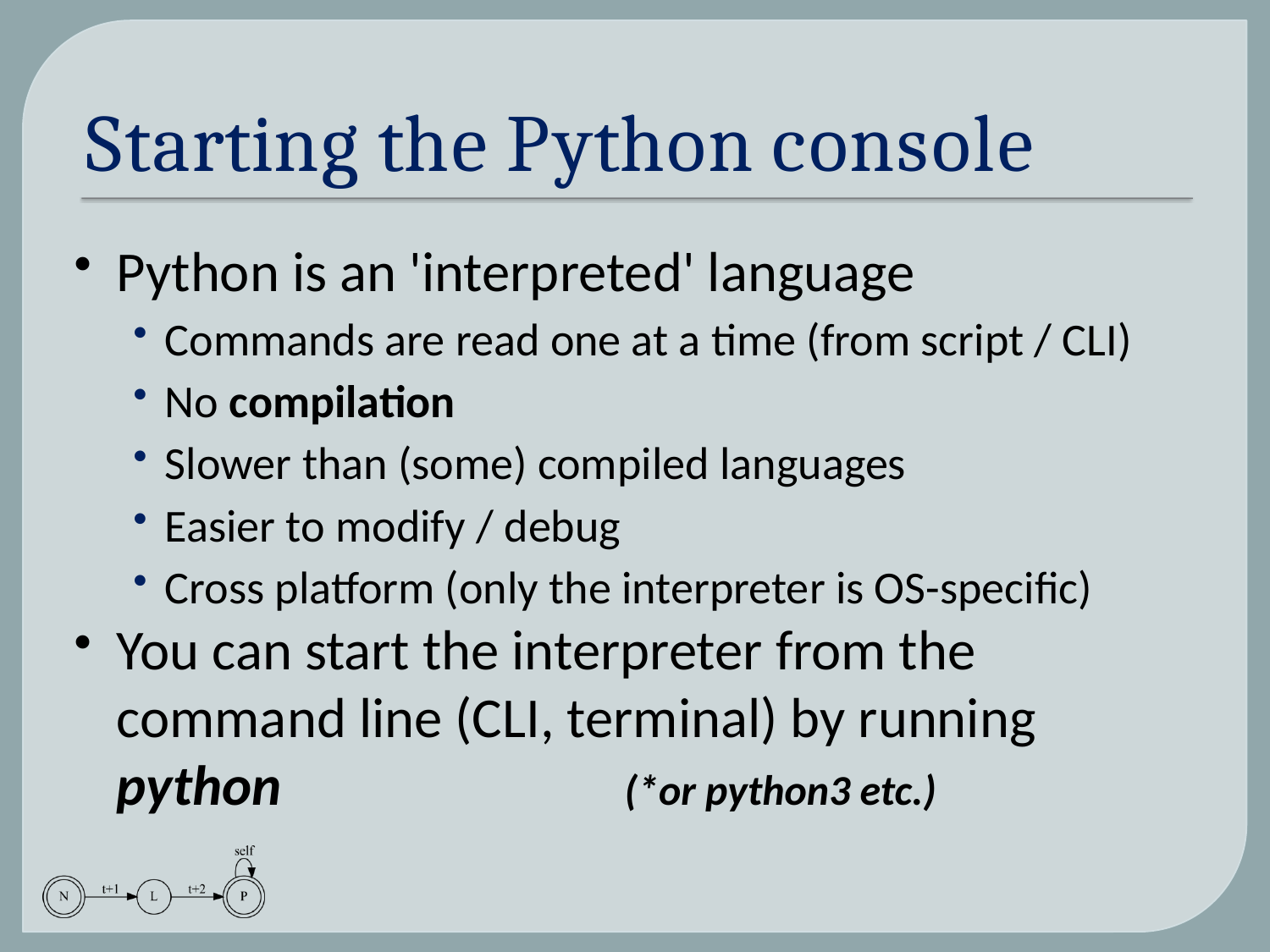

# Starting the Python console
Python is an 'interpreted' language
Commands are read one at a time (from script / CLI)
No compilation
Slower than (some) compiled languages
Easier to modify / debug
Cross platform (only the interpreter is OS-specific)
You can start the interpreter from the command line (CLI, terminal) by running python			(*or python3 etc.)